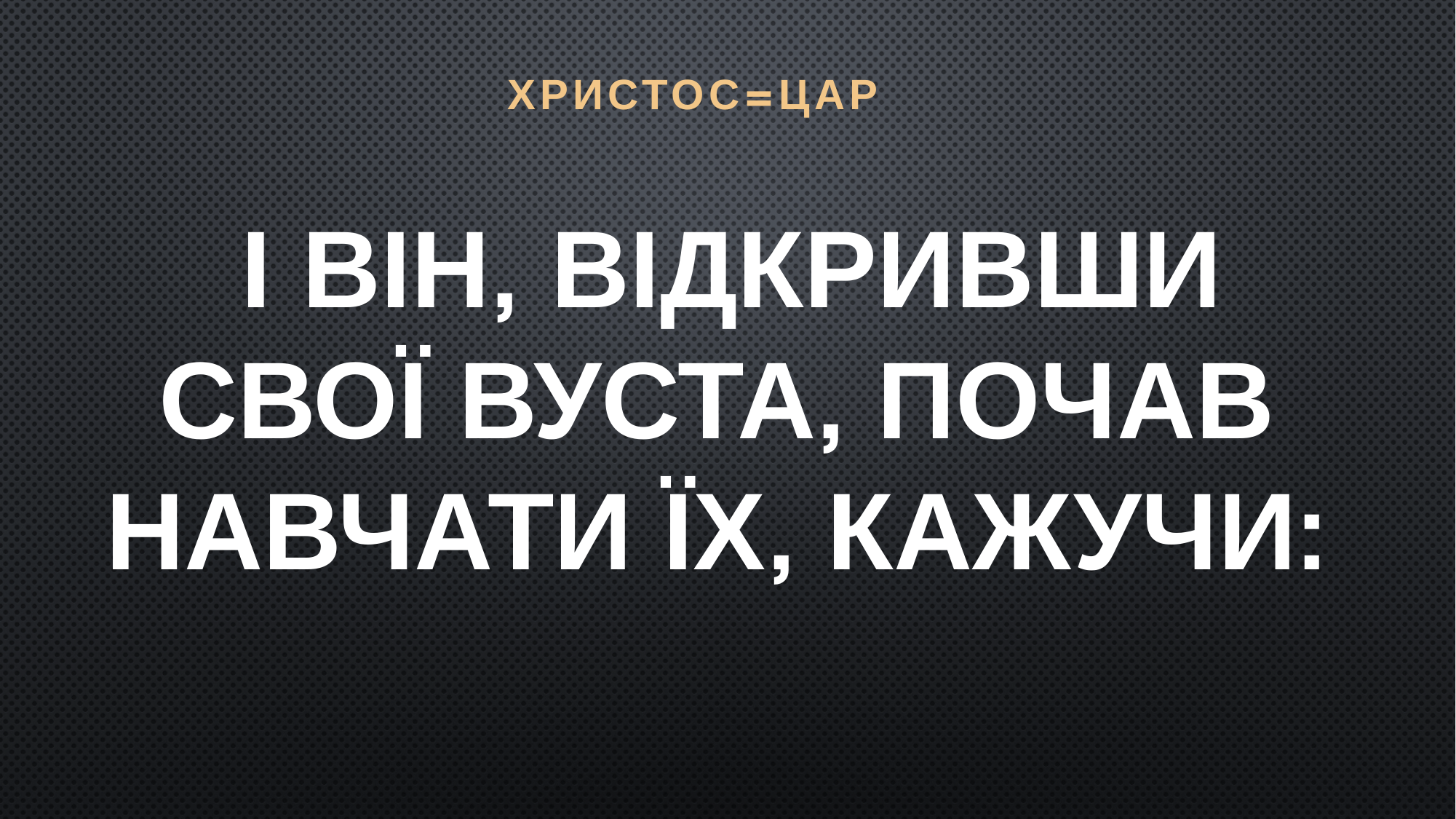

ХРИСТОС=ЦАР
 І Він, відкривши Свої вуста, почав навчати їх, кажучи: